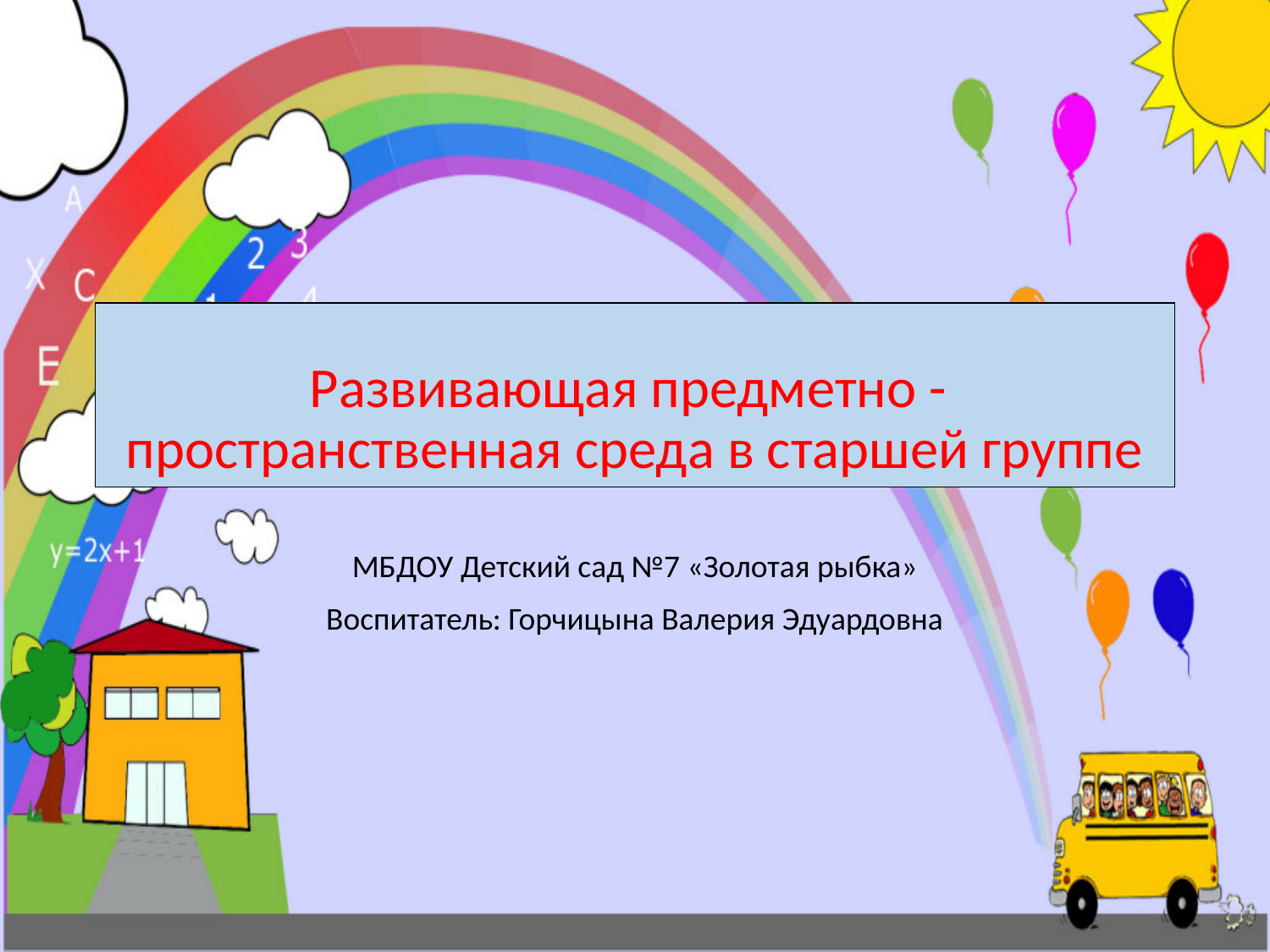

# Развивающая предметно -  пространственная среда в старшей группе
МБДОУ Детский сад №7 «Золотая рыбка»
Воспитатель: Горчицына Валерия Эдуардовна